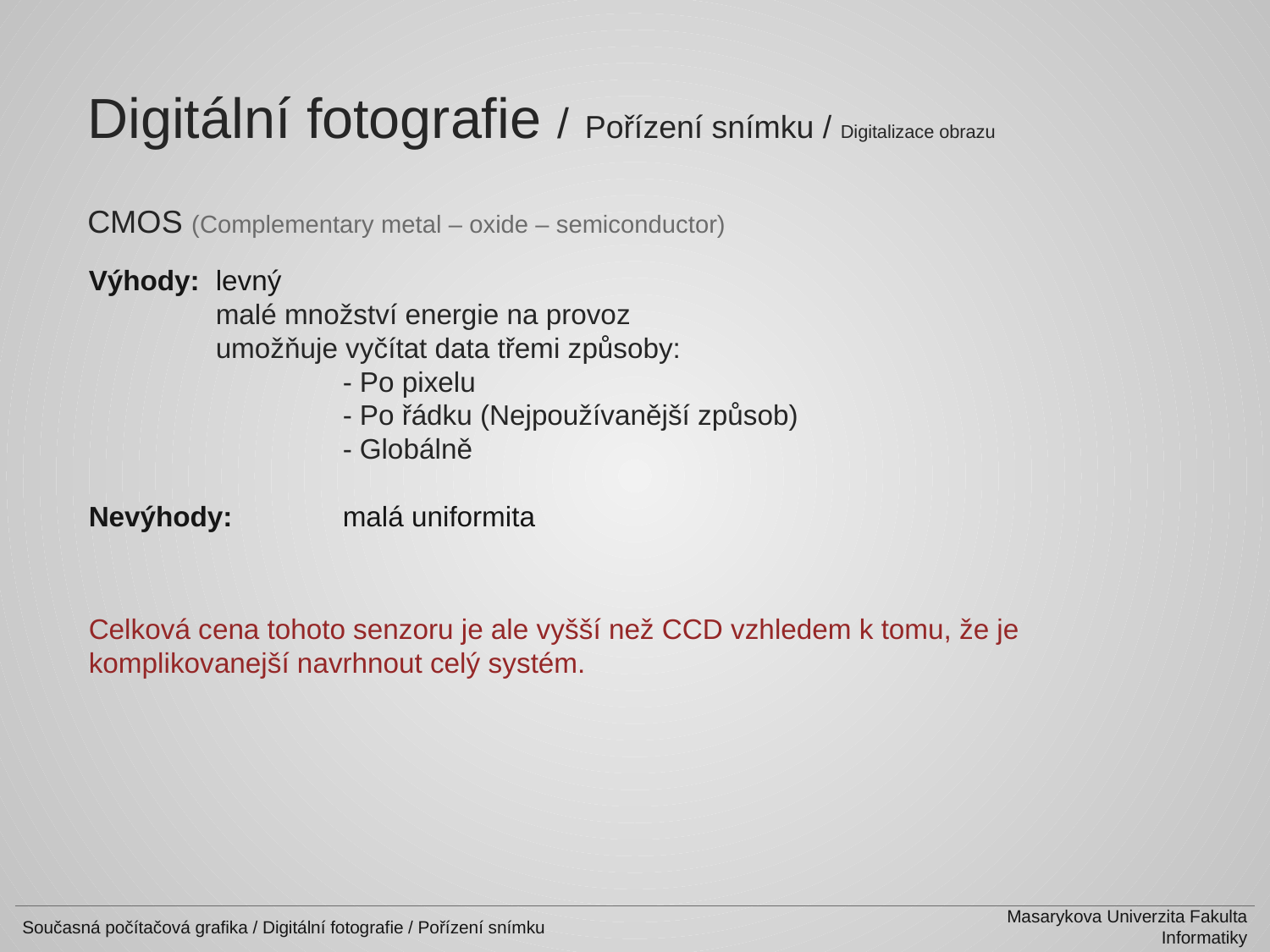

Digitální fotografie / Pořízení snímku / Digitalizace obrazu

CMOS (Complementary metal – oxide – semiconductor)

Výhody: 	levný
	malé množství energie na provoz
	umožňuje vyčítat data třemi způsoby:
		- Po pixelu
		- Po řádku (Nejpoužívanější způsob)
		- Globálně

Nevýhody: 	malá uniformita
Celková cena tohoto senzoru je ale vyšší než CCD vzhledem k tomu, že je komplikovanejší navrhnout celý systém.
Současná počítačová grafika / Digitální fotografie / Pořízení snímku
Masarykova Univerzita Fakulta Informatiky